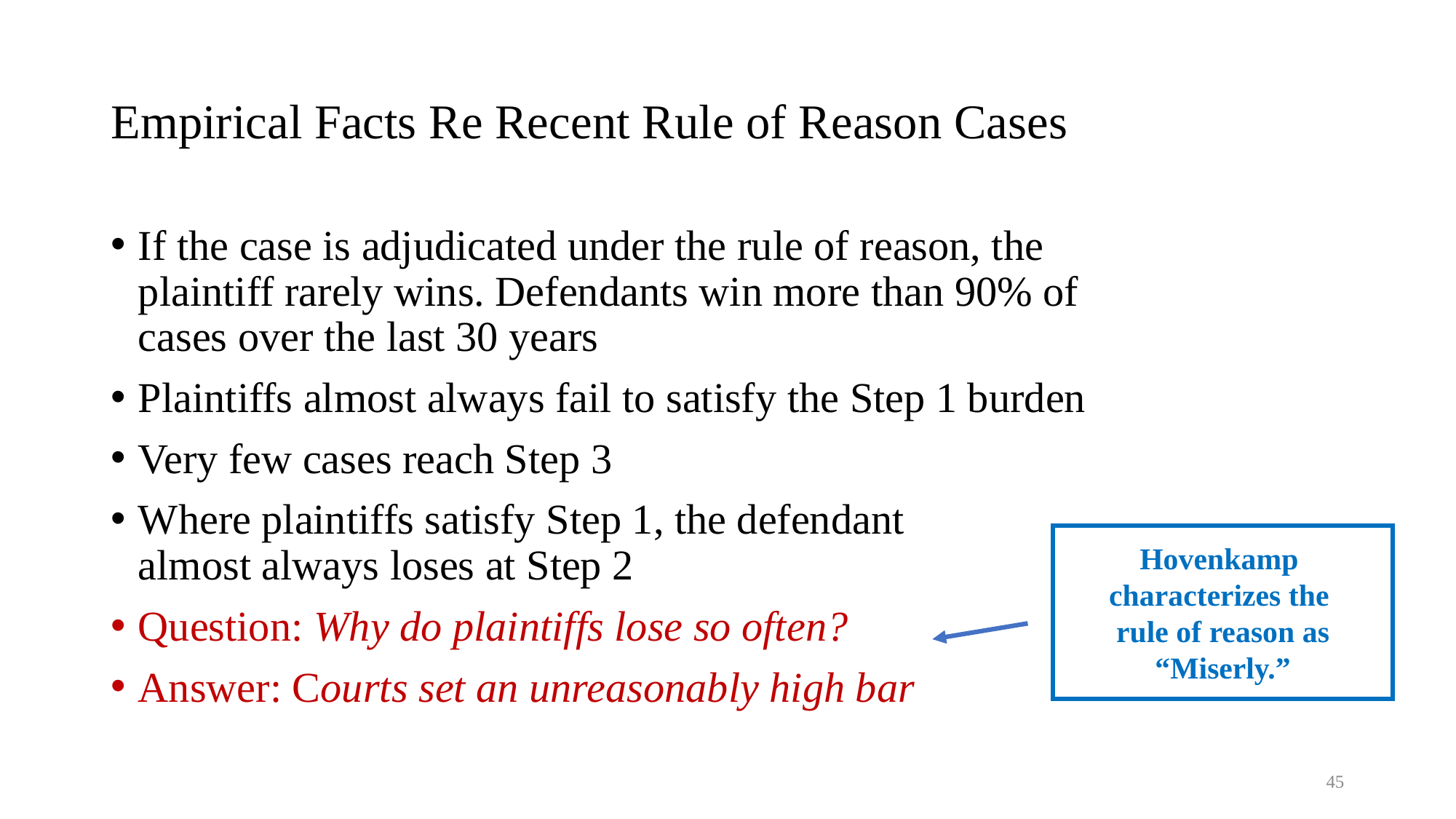

# Empirical Facts Re Recent Rule of Reason Cases
If the case is adjudicated under the rule of reason, the plaintiff rarely wins. Defendants win more than 90% of cases over the last 30 years
Plaintiffs almost always fail to satisfy the Step 1 burden
Very few cases reach Step 3
Where plaintiffs satisfy Step 1, the defendant
almost always loses at Step 2
Question: Why do plaintiffs lose so often?
Answer: Courts set an unreasonably high bar

Hovenkamp  characterizes the
rule of reason as “Miserly.”
45